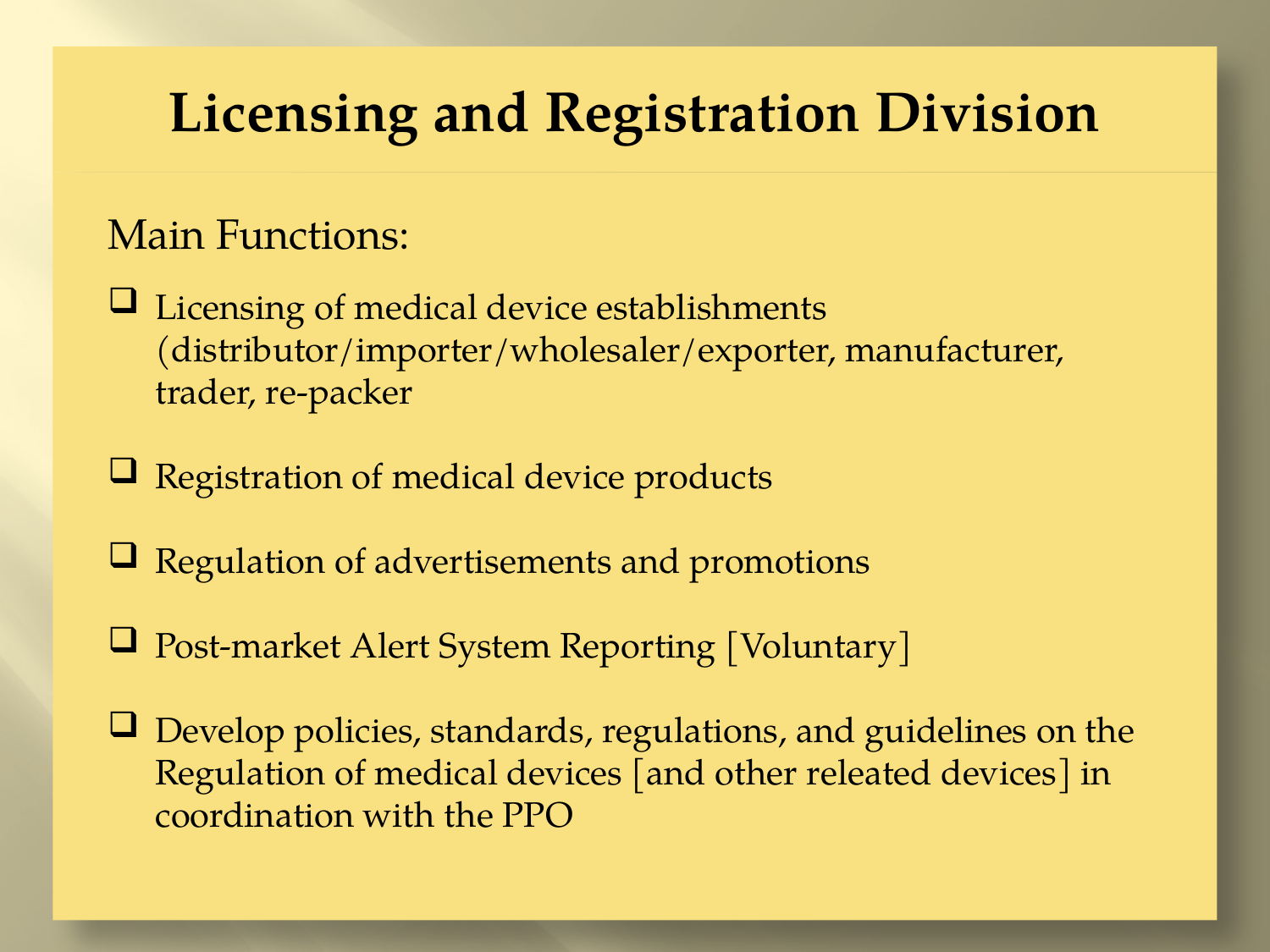

Licensing and Registration Division

Main Functions:
Licensing of medical device establishments (distributor/importer/wholesaler/exporter, manufacturer, trader, re-packer

Registration of medical device products

Regulation of advertisements and promotions

Post-market Alert System Reporting [Voluntary]

Develop policies, standards, regulations, and guidelines on the Regulation of medical devices [and other releated devices] in coordination with the PPO